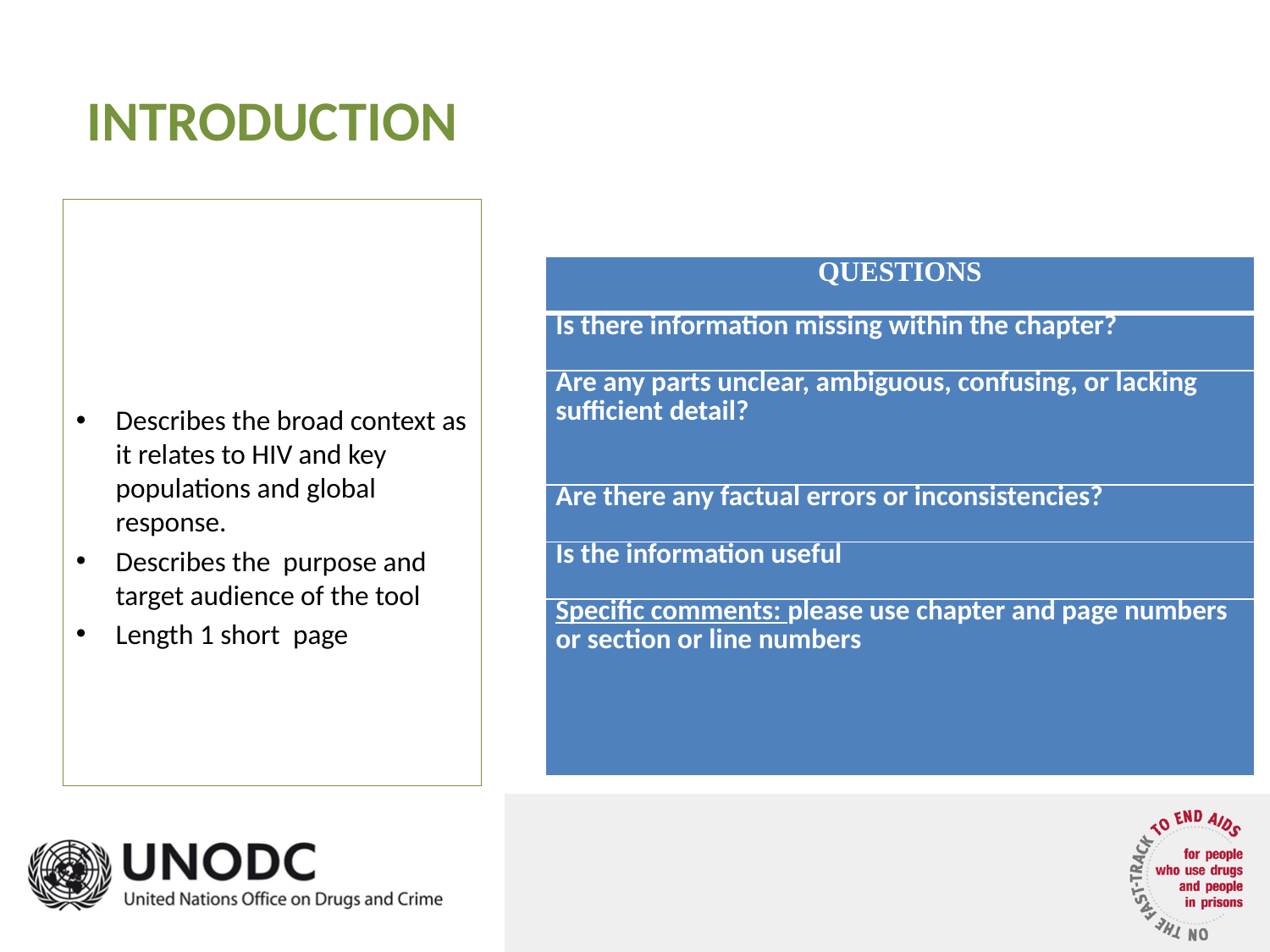

INTRODUCTION

Describes the broad context as it relates to HIV and key populations and global response.
Describes the  purpose and target audience of the tool
Length 1 short  page

| QUESTIONS |
| --- |
| Is there information missing within the chapter? |
| Are any parts unclear, ambiguous, confusing, or lacking sufficient detail? |
| Are there any factual errors or inconsistencies? |
| Is the information useful |
| Specific comments: please use chapter and page numbers or section or line numbers |